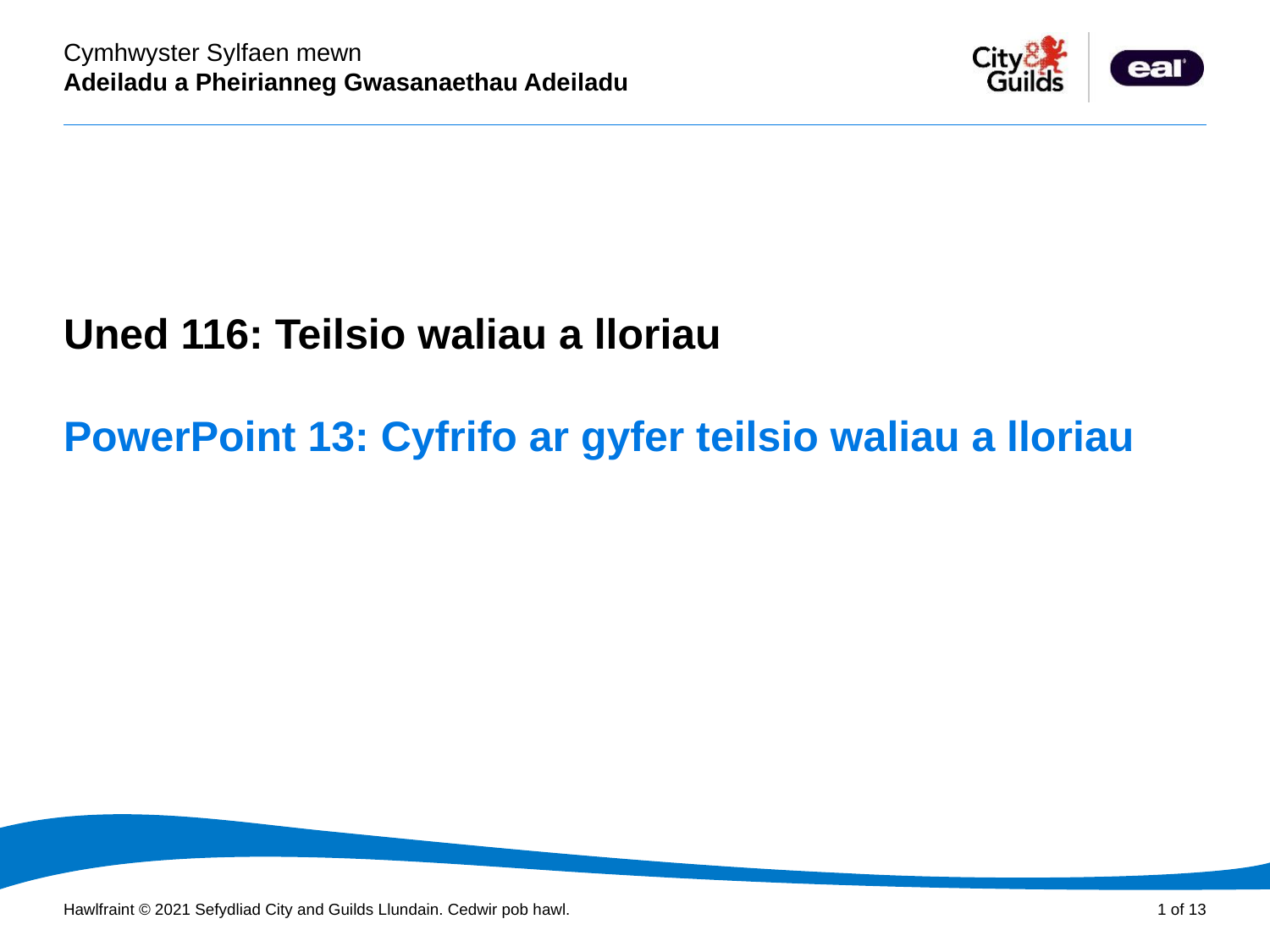

Cyflwyniad PowerPoint
Uned 116: Teilsio waliau a lloriau
# PowerPoint 13: Cyfrifo ar gyfer teilsio waliau a lloriau